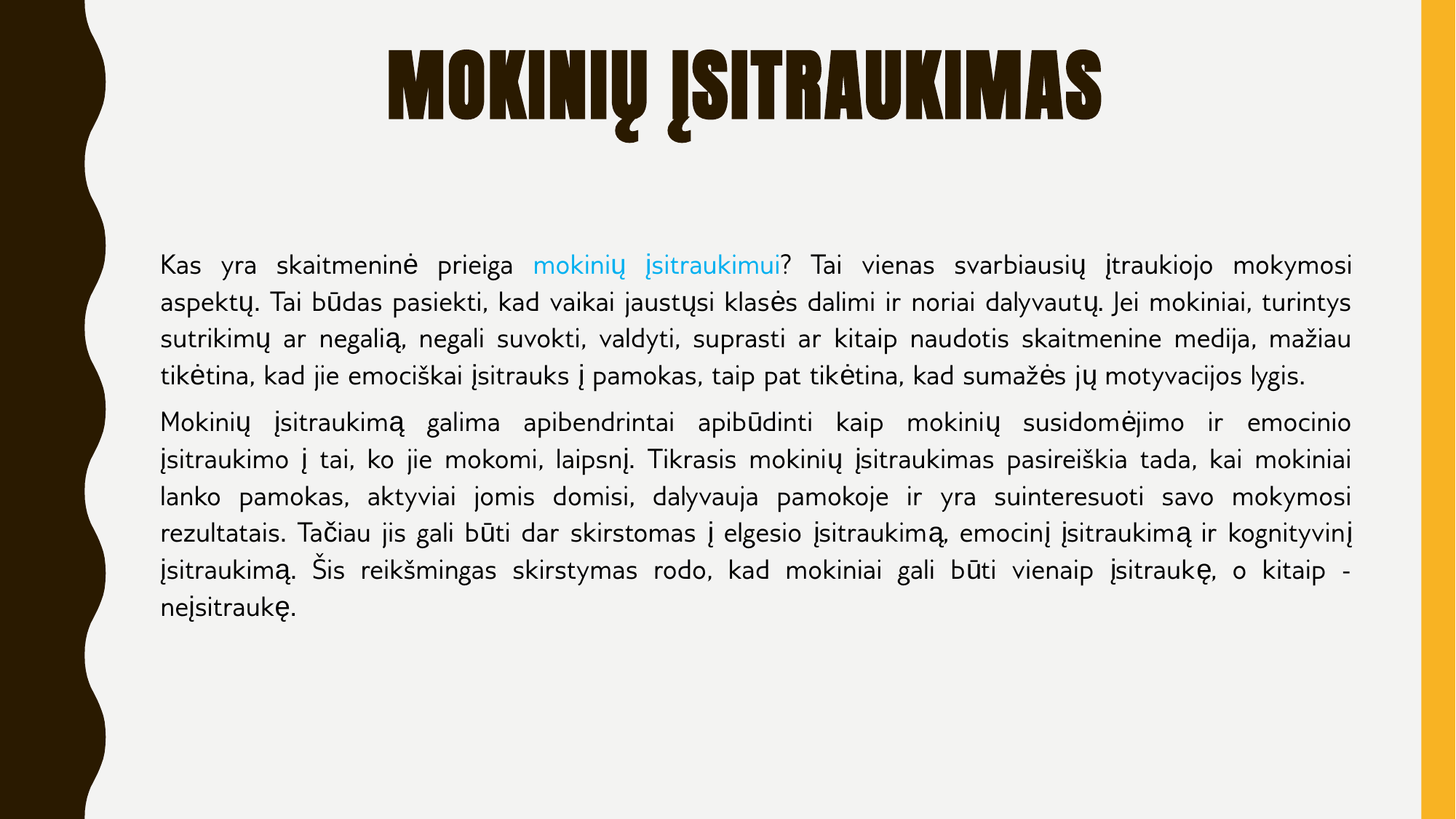

# MOKINIų įsitraukimas

Kas yra skaitmeninė prieiga mokinių įsitraukimui? Tai vienas svarbiausių įtraukiojo mokymosi aspektų. Tai būdas pasiekti, kad vaikai jaustųsi klasės dalimi ir noriai dalyvautų. Jei mokiniai, turintys sutrikimų ar negalią, negali suvokti, valdyti, suprasti ar kitaip naudotis skaitmenine medija, mažiau tikėtina, kad jie emociškai įsitrauks į pamokas, taip pat tikėtina, kad sumažės jų motyvacijos lygis.
Mokinių įsitraukimą galima apibendrintai apibūdinti kaip mokinių susidomėjimo ir emocinio įsitraukimo į tai, ko jie mokomi, laipsnį. Tikrasis mokinių įsitraukimas pasireiškia tada, kai mokiniai lanko pamokas, aktyviai jomis domisi, dalyvauja pamokoje ir yra suinteresuoti savo mokymosi rezultatais. Tačiau jis gali būti dar skirstomas į elgesio įsitraukimą, emocinį įsitraukimą ir kognityvinį įsitraukimą. Šis reikšmingas skirstymas rodo, kad mokiniai gali būti vienaip įsitraukę, o kitaip - neįsitraukę.